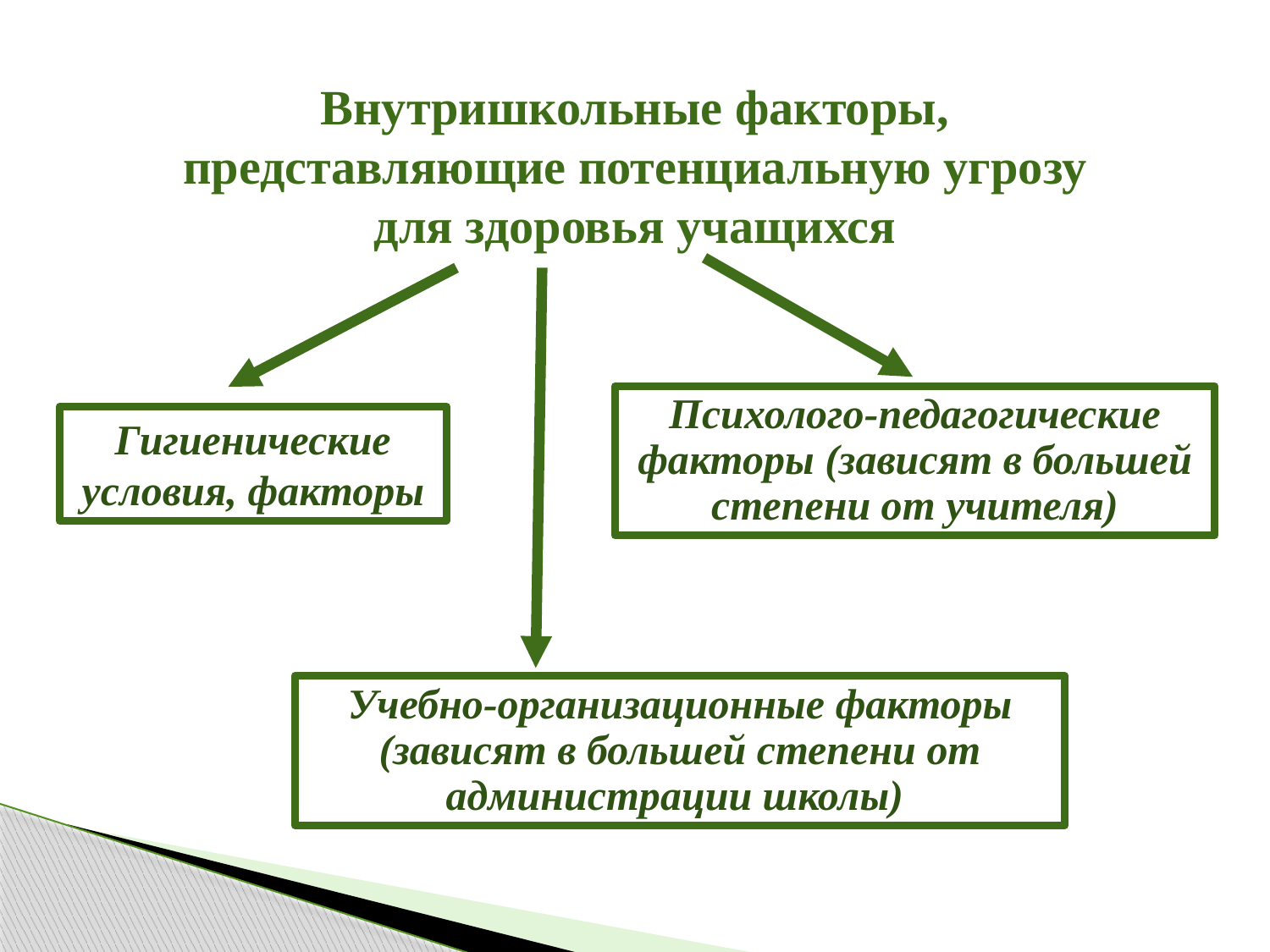

Внутришкольные факторы,
представляющие потенциальную угрозу
для здоровья учащихся

Психолого-педагогические факторы (зависят в большей степени от учителя)
Гигиенические условия, факторы
Учебно-организационные факторы
(зависят в большей степени от администрации школы)